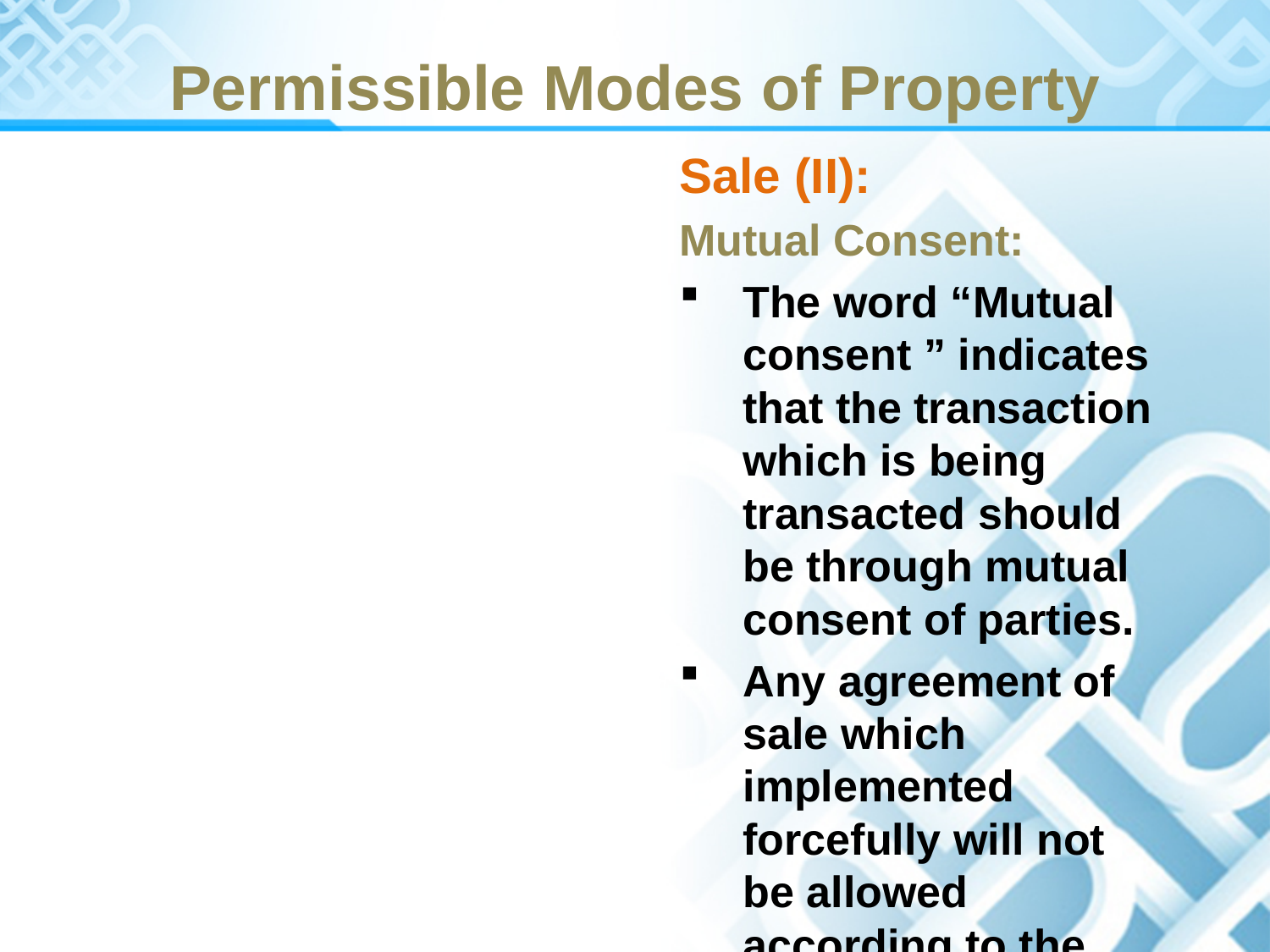

Permissible Modes of Property
Sale (II):
Mutual Consent:
The word “Mutual consent ” indicates that the transaction which is being transacted should be through mutual consent of parties.
Any agreement of sale which implemented forcefully will not be allowed according to the teaching of Islam.